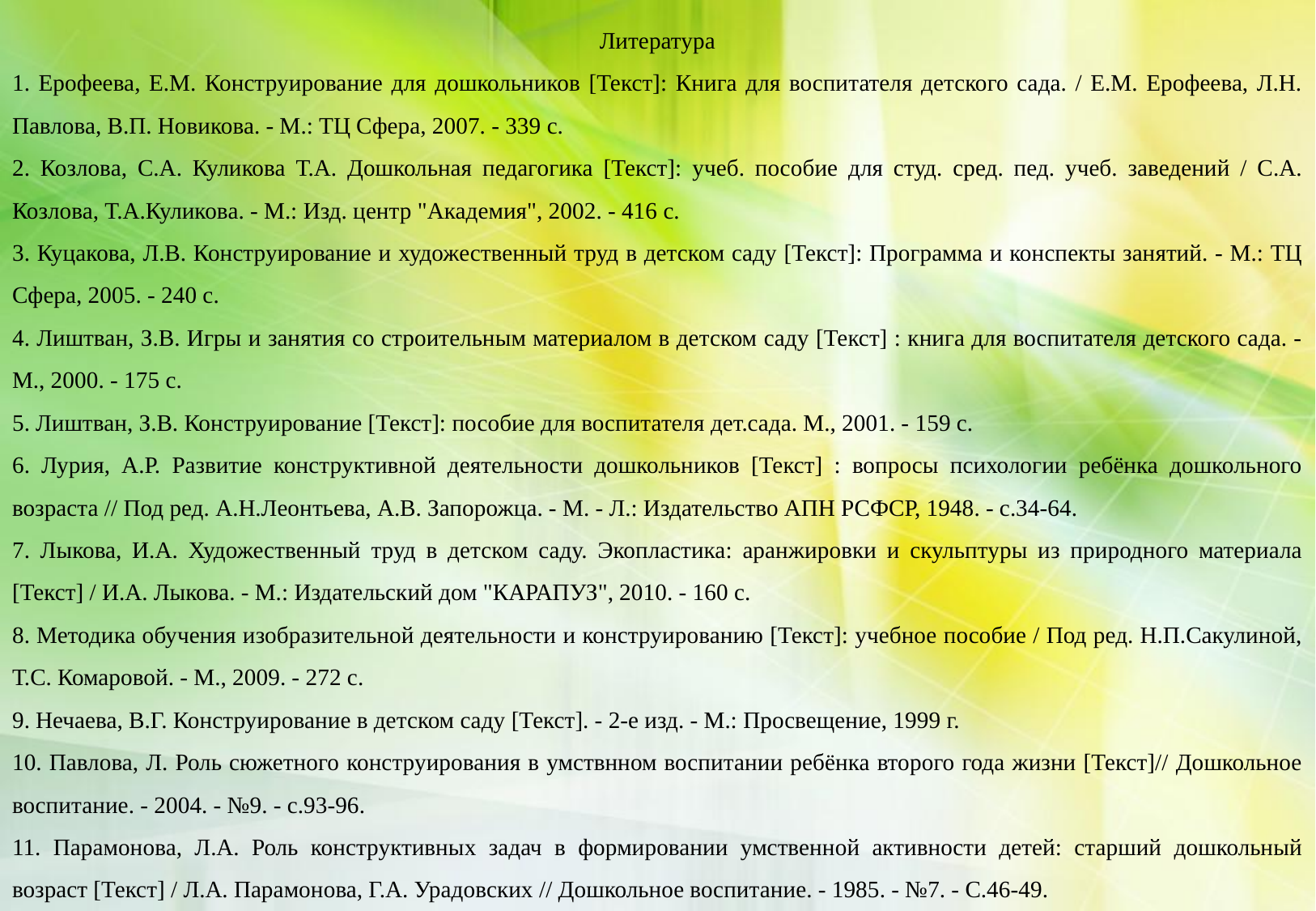

Литература
1. Ерофеева, Е.М. Конструирование для дошкольников [Текст]: Книга для воспитателя детского сада. / Е.М. Ерофеева, Л.Н. Павлова, В.П. Новикова. - М.: ТЦ Сфера, 2007. - 339 с.
2. Козлова, С.А. Куликова Т.А. Дошкольная педагогика [Текст]: учеб. пособие для студ. сред. пед. учеб. заведений / С.А. Козлова, Т.А.Куликова. - М.: Изд. центр "Академия", 2002. - 416 с.
3. Куцакова, Л.В. Конструирование и художественный труд в детском саду [Текст]: Программа и конспекты занятий. - М.: ТЦ Сфера, 2005. - 240 с.
4. Лиштван, З.В. Игры и занятия со строительным материалом в детском саду [Текст] : книга для воспитателя детского сада. - М., 2000. - 175 с.
5. Лиштван, З.В. Конструирование [Текст]: пособие для воспитателя дет.сада. М., 2001. - 159 с.
6. Лурия, А.Р. Развитие конструктивной деятельности дошкольников [Текст] : вопросы психологии ребёнка дошкольного возраста // Под ред. А.Н.Леонтьева, А.В. Запорожца. - М. - Л.: Издательство АПН РСФСР, 1948. - с.34-64.
7. Лыкова, И.А. Художественный труд в детском саду. Экопластика: аранжировки и скульптуры из природного материала [Текст] / И.А. Лыкова. - М.: Издательский дом "КАРАПУЗ", 2010. - 160 с.
8. Методика обучения изобразительной деятельности и конструированию [Текст]: учебное пособие / Под ред. Н.П.Сакулиной, Т.С. Комаровой. - М., 2009. - 272 с.
9. Нечаева, В.Г. Конструирование в детском саду [Текст]. - 2-е изд. - М.: Просвещение, 1999 г.
10. Павлова, Л. Роль сюжетного конструирования в умствнном воспитании ребёнка второго года жизни [Текст]// Дошкольное воспитание. - 2004. - №9. - с.93-96.
11. Парамонова, Л.А. Роль конструктивных задач в формировании умственной активности детей: старший дошкольный возраст [Текст] / Л.А. Парамонова, Г.А. Урадовских // Дошкольное воспитание. - 1985. - №7. - С.46-49.